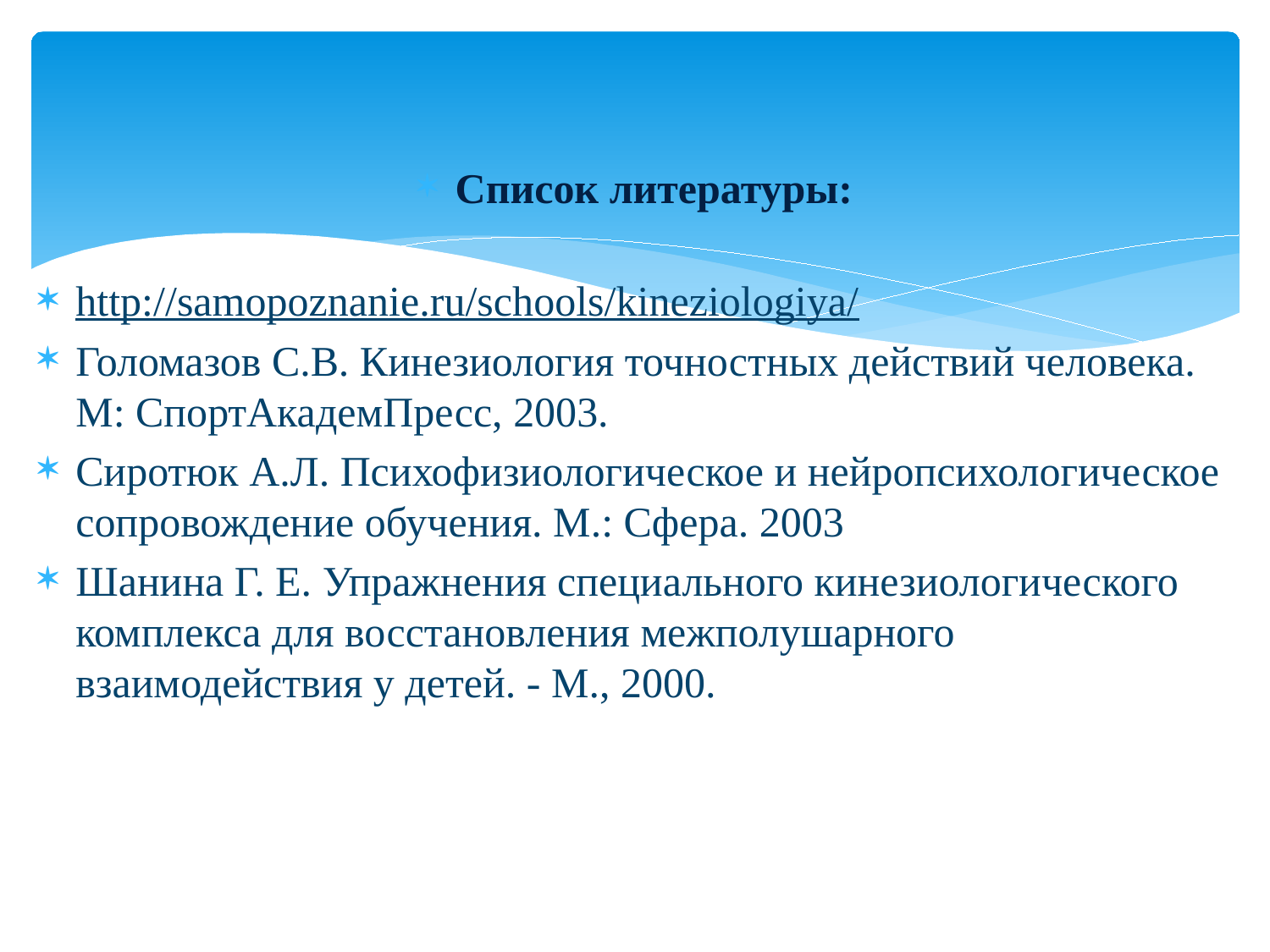

Список литературы:

http://samopoznanie.ru/schools/kineziologiya/
Голомазов С.В. Кинезиология точностных действий человека. М: СпортАкадемПресс, 2003.
Сиротюк А.Л. Психофизиологическое и нейропсихологическое сопровождение обучения. М.: Сфера. 2003
Шанина Г. Е. Упражнения специального кинезиологического комплекса для восстановления межполушарного взаимодействия у детей. - М., 2000.